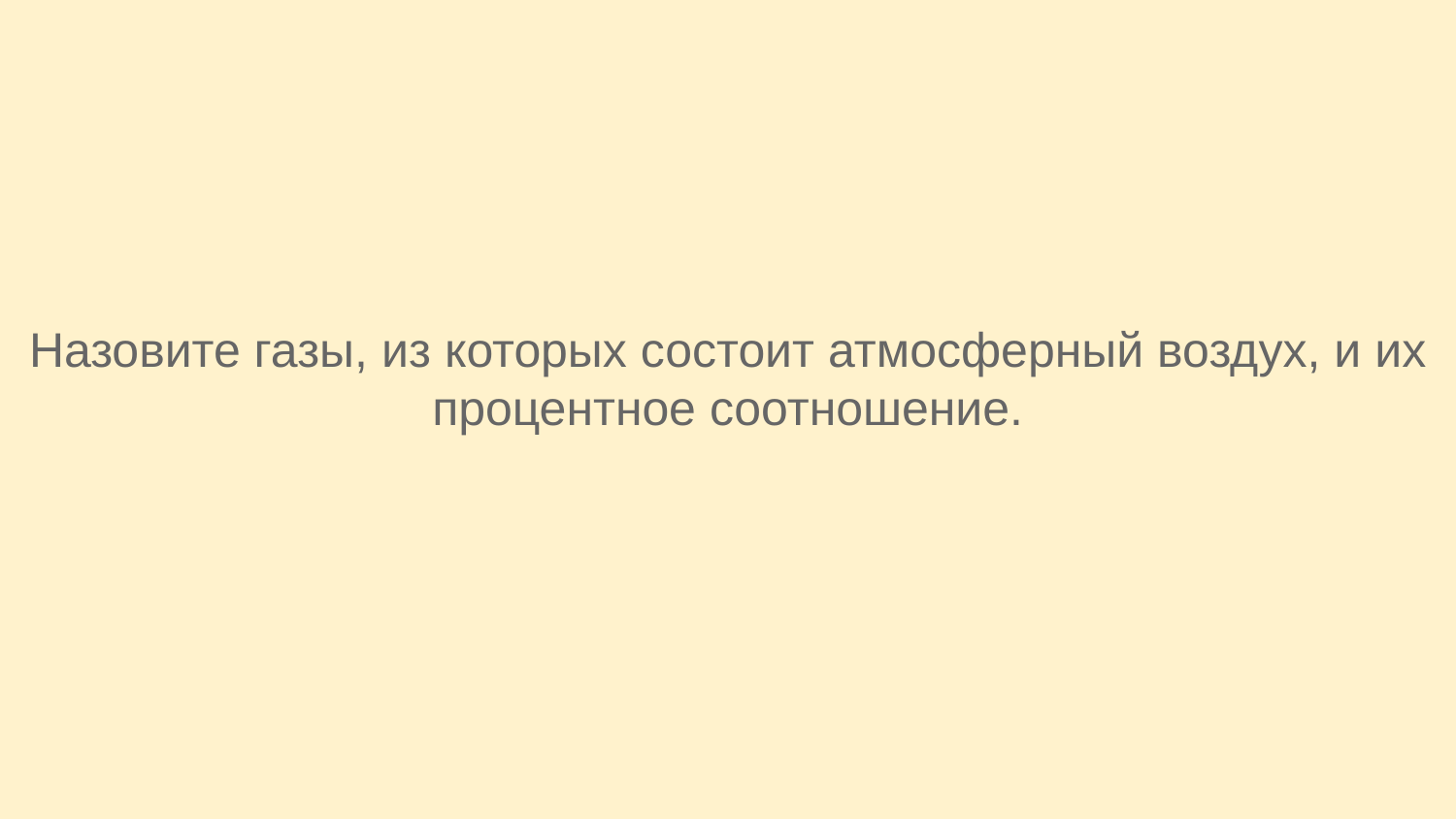

Назовите газы, из которых состоит атмосферный воздух, и их процентное соотношение.